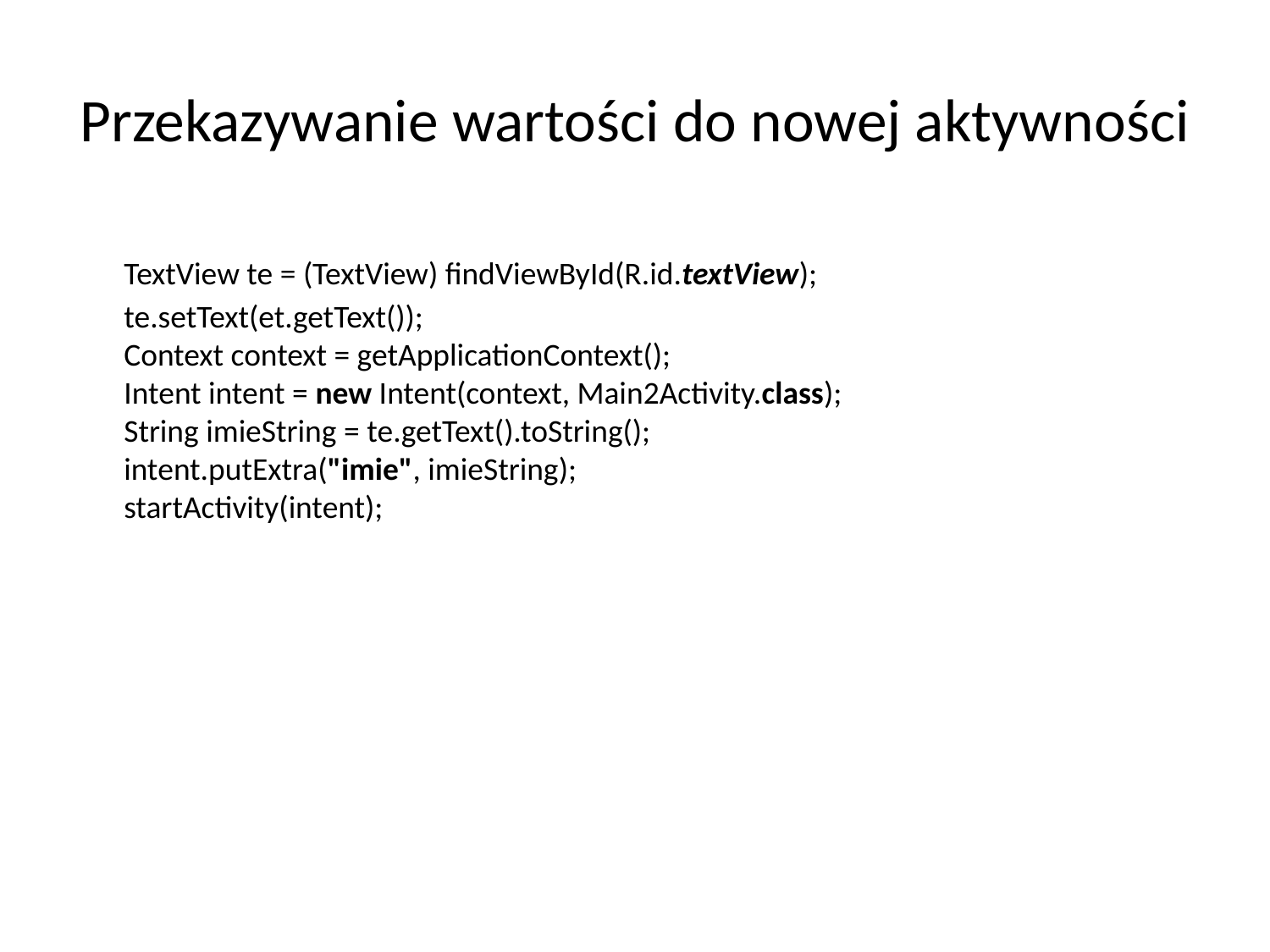

# Przekazywanie wartości do nowej aktywności
	TextView te = (TextView) findViewById(R.id.textView);
te.setText(et.getText());
Context context = getApplicationContext();
Intent intent = new Intent(context, Main2Activity.class);
String imieString = te.getText().toString();
intent.putExtra("imie", imieString);
startActivity(intent);